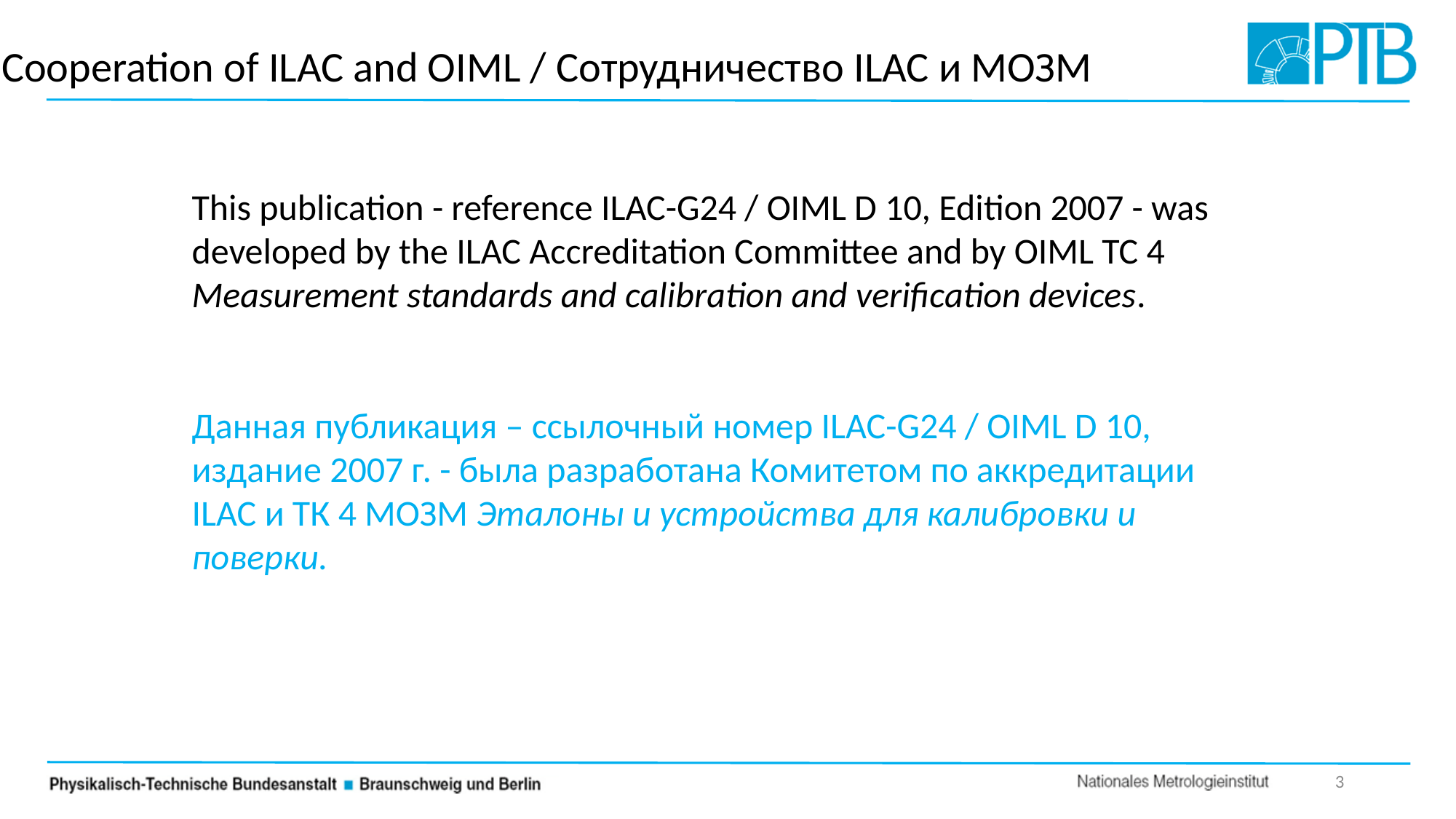

Cooperation of ILAC and OIML / Сотрудничество ILAC и МОЗМ
This publication - reference ILAC-G24 / OIML D 10, Edition 2007 - was developed by the ILAC Accreditation Committee and by OIML TC 4 Measurement standards and calibration and verification devices.
Данная публикация – ссылочный номер ILAC-G24 / OIML D 10, издание 2007 г. - была разработана Комитетом по аккредитации ILAC и ТК 4 МОЗМ Эталоны и устройства для калибровки и поверки.
3